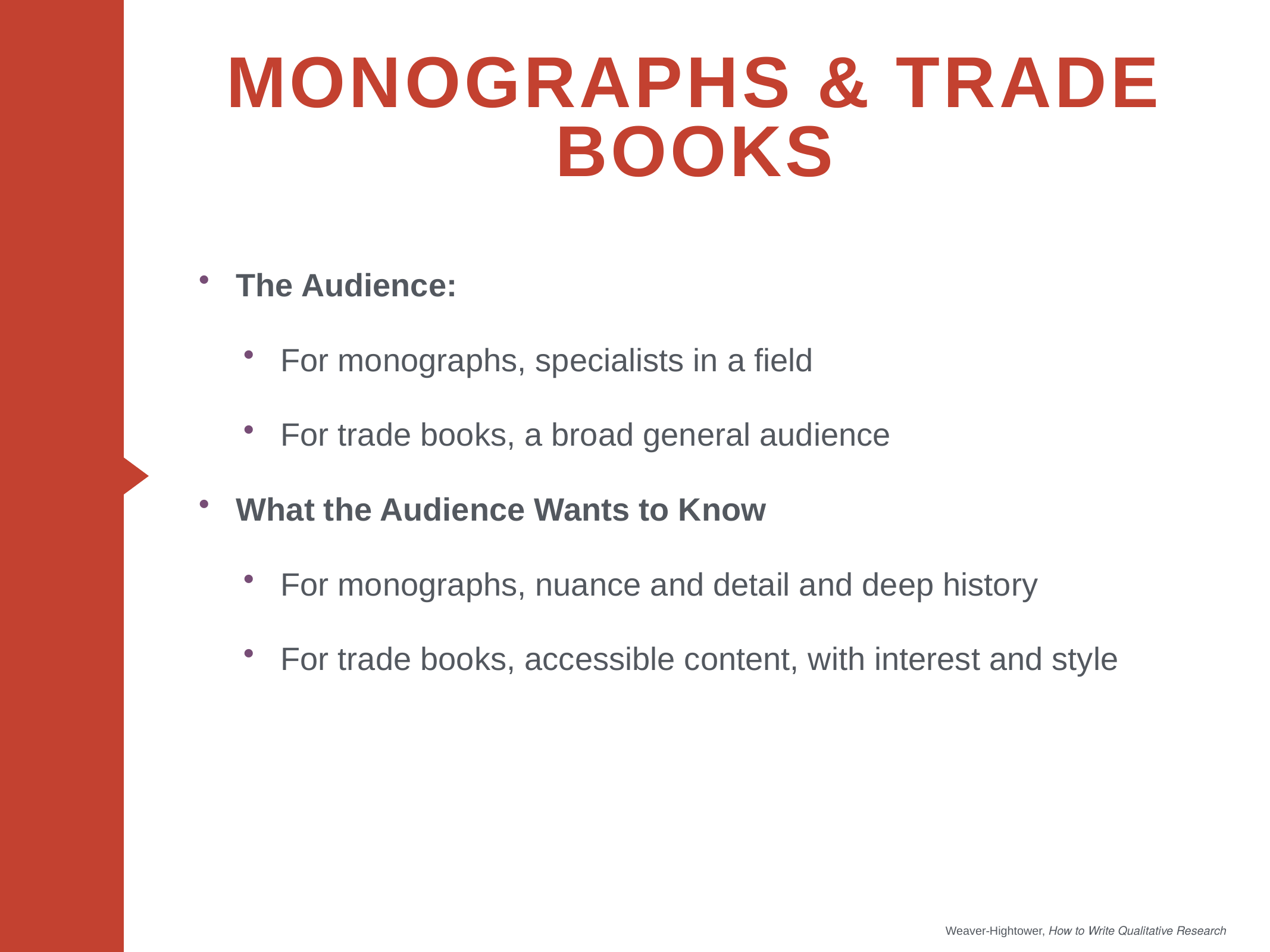

# Monographs & Trade books
The Audience:
For monographs, specialists in a field
For trade books, a broad general audience
What the Audience Wants to Know
For monographs, nuance and detail and deep history
For trade books, accessible content, with interest and style